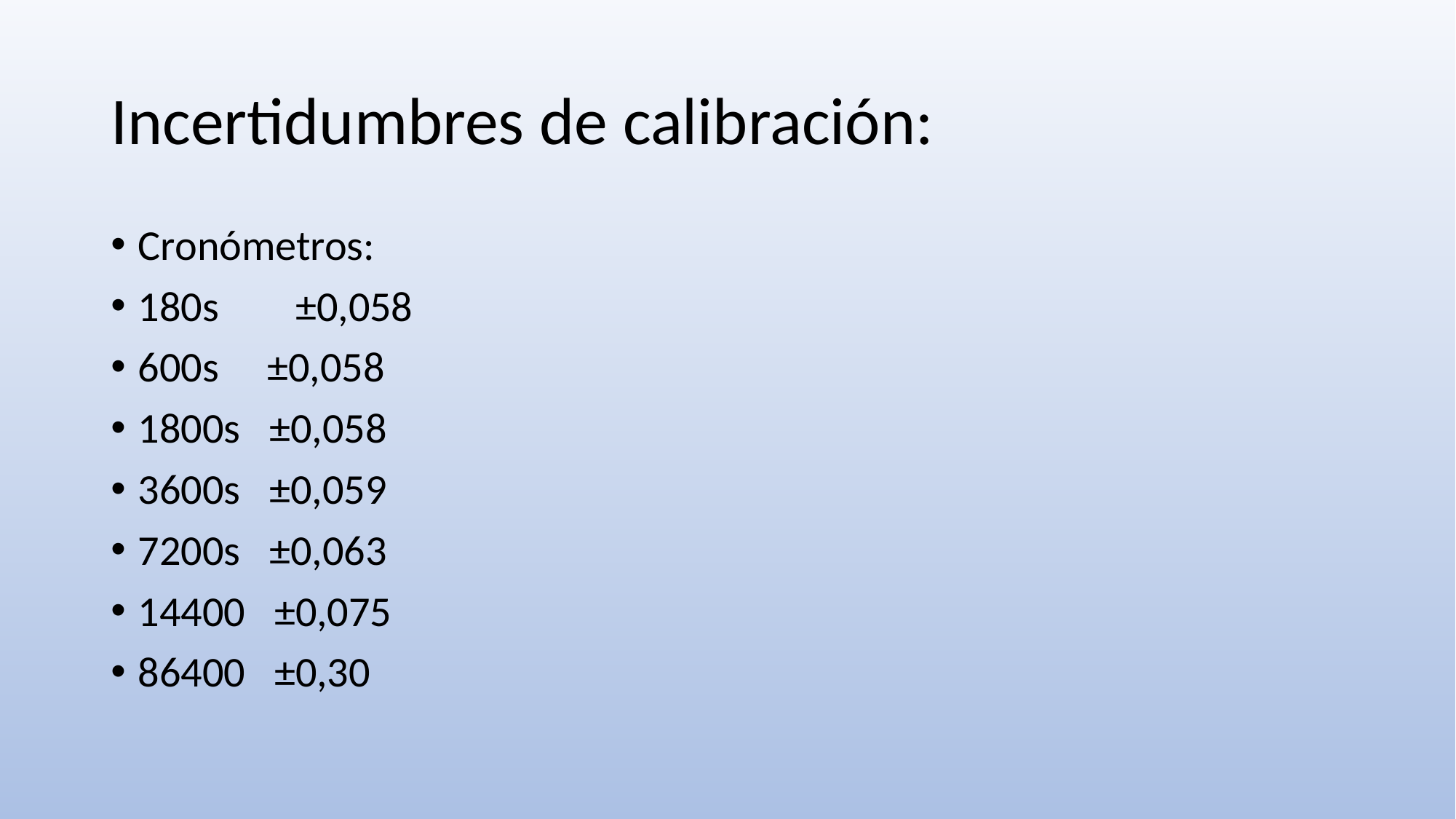

# Incertidumbres de calibración:
Cronómetros:
180s	     ±0,058
600s     ±0,058
1800s   ±0,058
3600s   ±0,059
7200s   ±0,063
14400   ±0,075
86400   ±0,30